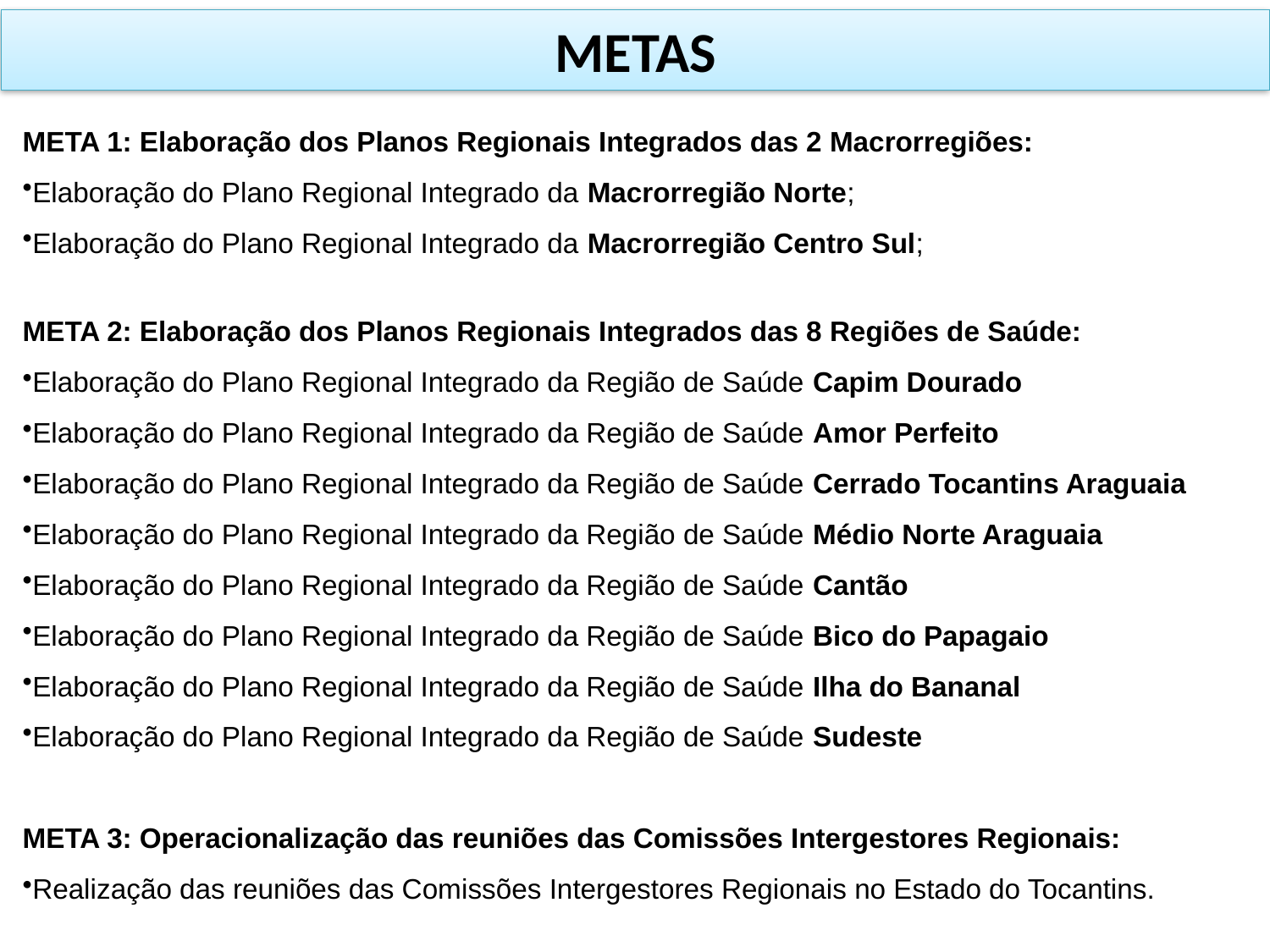

METAS
META 1: Elaboração dos Planos Regionais Integrados das 2 Macrorregiões:
Elaboração do Plano Regional Integrado da Macrorregião Norte;
Elaboração do Plano Regional Integrado da Macrorregião Centro Sul;

META 2: Elaboração dos Planos Regionais Integrados das 8 Regiões de Saúde:
Elaboração do Plano Regional Integrado da Região de Saúde Capim Dourado
Elaboração do Plano Regional Integrado da Região de Saúde Amor Perfeito
Elaboração do Plano Regional Integrado da Região de Saúde Cerrado Tocantins Araguaia
Elaboração do Plano Regional Integrado da Região de Saúde Médio Norte Araguaia
Elaboração do Plano Regional Integrado da Região de Saúde Cantão
Elaboração do Plano Regional Integrado da Região de Saúde Bico do Papagaio
Elaboração do Plano Regional Integrado da Região de Saúde Ilha do Bananal
Elaboração do Plano Regional Integrado da Região de Saúde Sudeste

META 3: Operacionalização das reuniões das Comissões Intergestores Regionais:
Realização das reuniões das Comissões Intergestores Regionais no Estado do Tocantins.